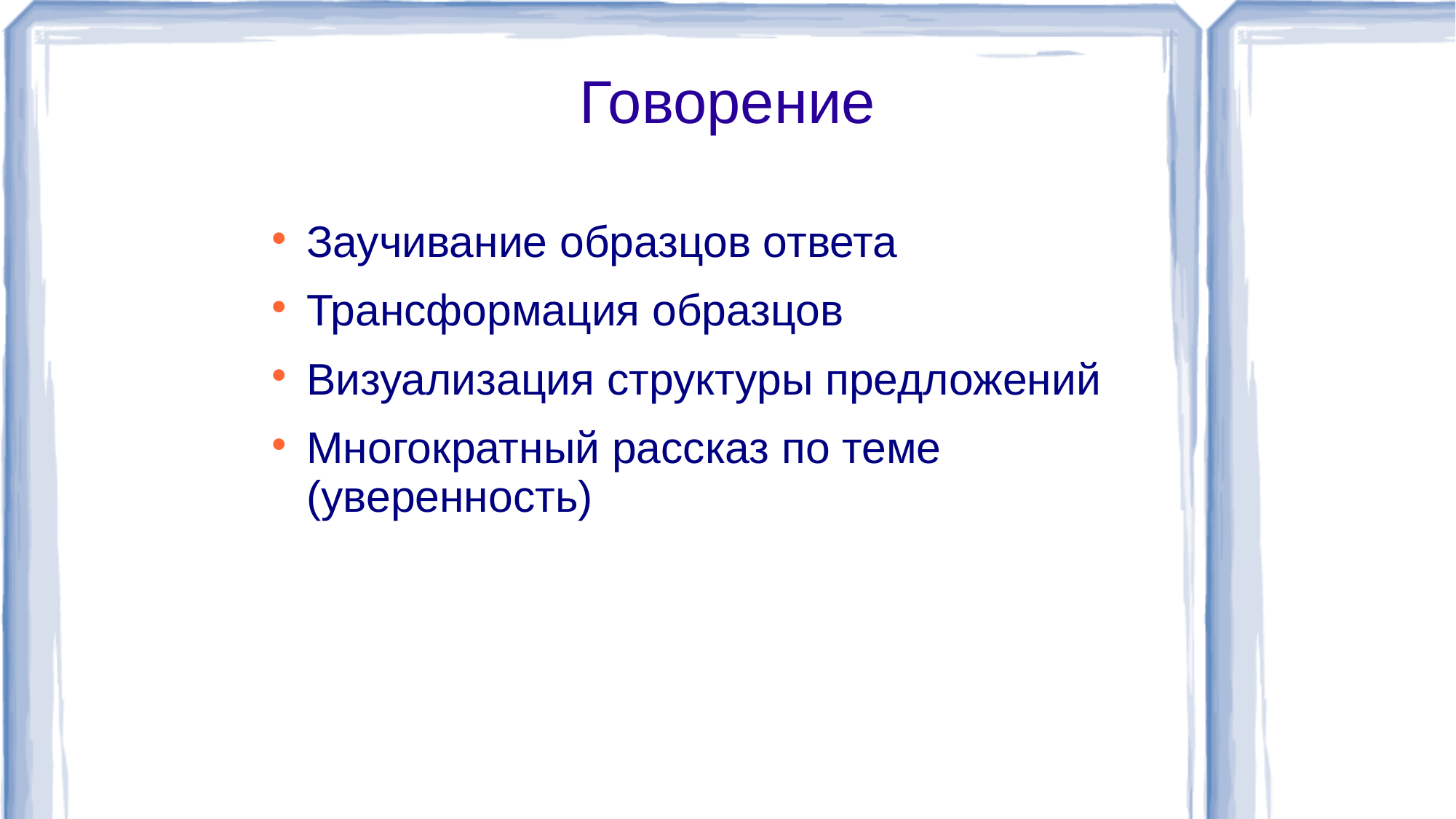

# Говорение
Заучивание образцов ответа
Трансформация образцов
Визуализация структуры предложений
Многократный рассказ по теме (уверенность)